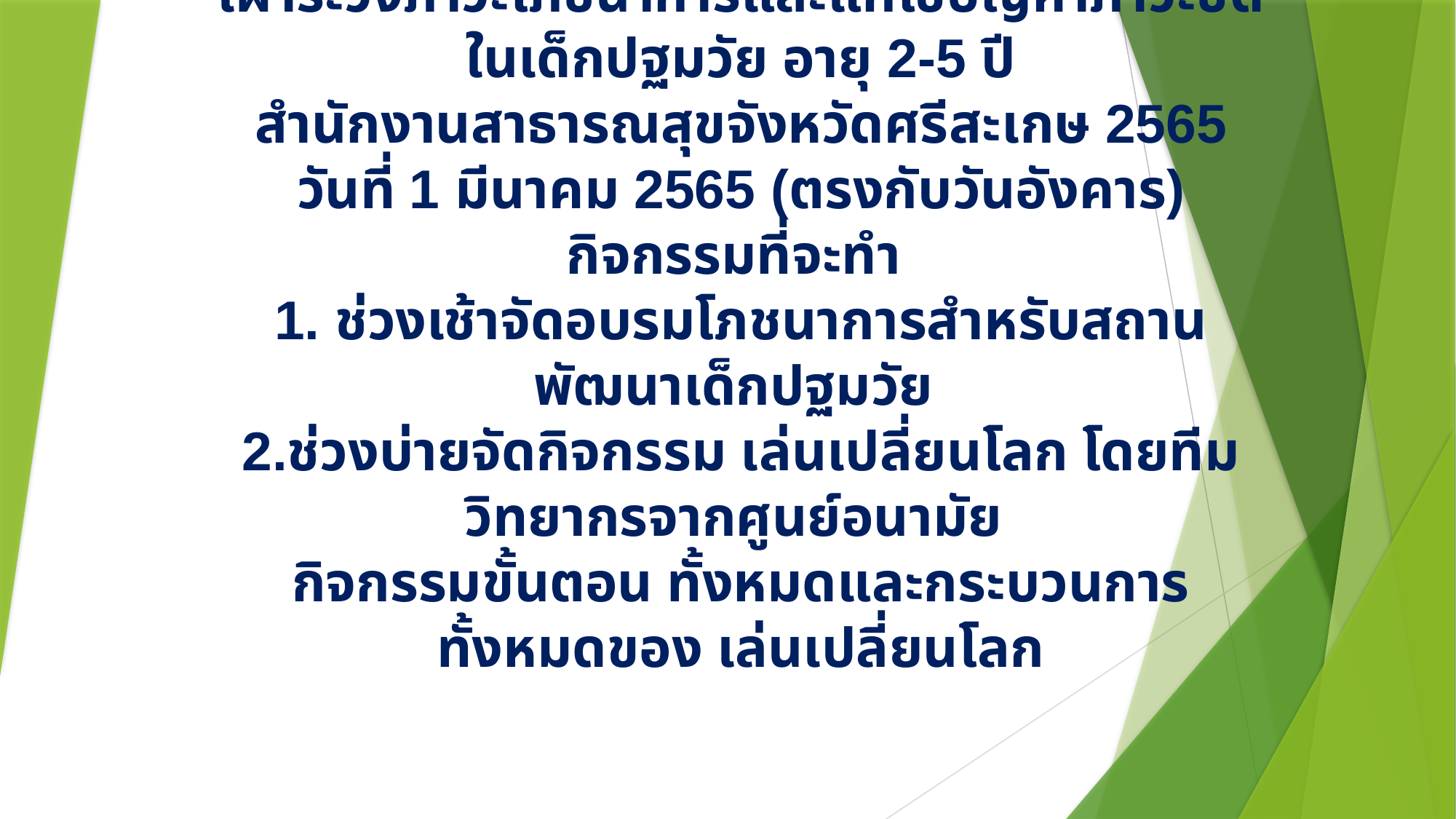

# จัดประชุมเชิงปฏิบัติการเรื่องโครงการส่งเสริมเฝ้าระวังภาวะโภชนาการและแก้ไขปัญหาภาวะซีด ในเด็กปฐมวัย อายุ 2-5 ปี สำนักงานสาธารณสุขจังหวัดศรีสะเกษ 2565 วันที่ 1 มีนาคม 2565 (ตรงกับวันอังคาร) กิจกรรมที่จะทำ 1. ช่วงเช้าจัดอบรมโภชนาการสำหรับสถานพัฒนาเด็กปฐมวัย 2.ช่วงบ่ายจัดกิจกรรม เล่นเปลี่ยนโลก โดยทีมวิทยากรจากศูนย์อนามัย กิจกรรมขั้นตอน ทั้งหมดและกระบวนการทั้งหมดของ เล่นเปลี่ยนโลก